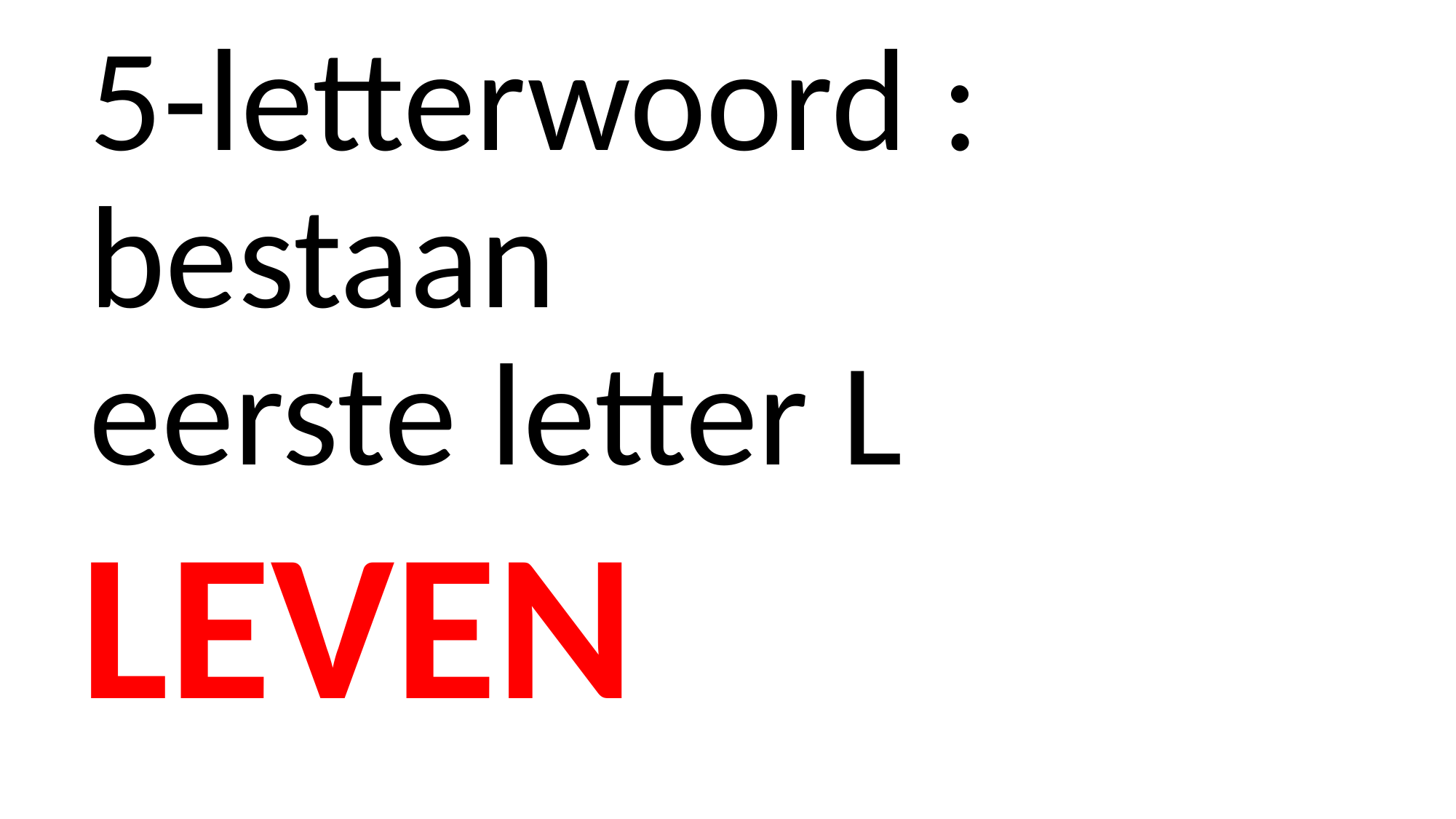

# 5-letterwoord : bestaan eerste letter L
LEVEN